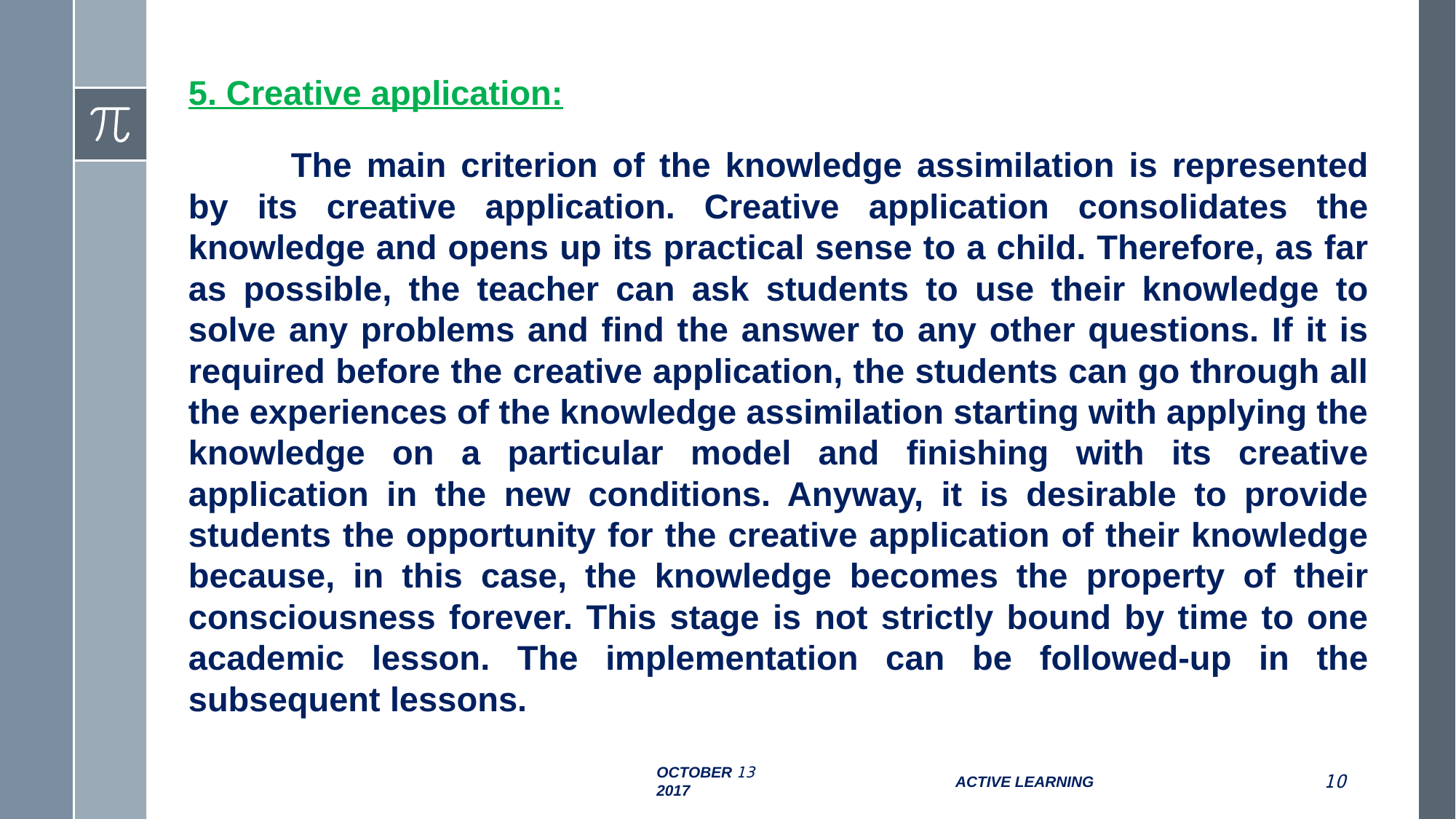

5. Creative application:
	The main criterion of the knowledge assimilation is represented by its creative application. Creative application consolidates the knowledge and opens up its practical sense to a child. Therefore, as far as possible, the teacher can ask students to use their knowledge to solve any problems and find the answer to any other questions. If it is required before the creative application, the students can go through all the experiences of the knowledge assimilation starting with applying the knowledge on a particular model and finishing with its creative application in the new conditions. Anyway, it is desirable to provide students the opportunity for the creative application of their knowledge because, in this case, the knowledge becomes the property of their consciousness forever. This stage is not strictly bound by time to one academic lesson. The implementation can be followed-up in the subsequent lessons.
Active Learning
10
13 October 2017